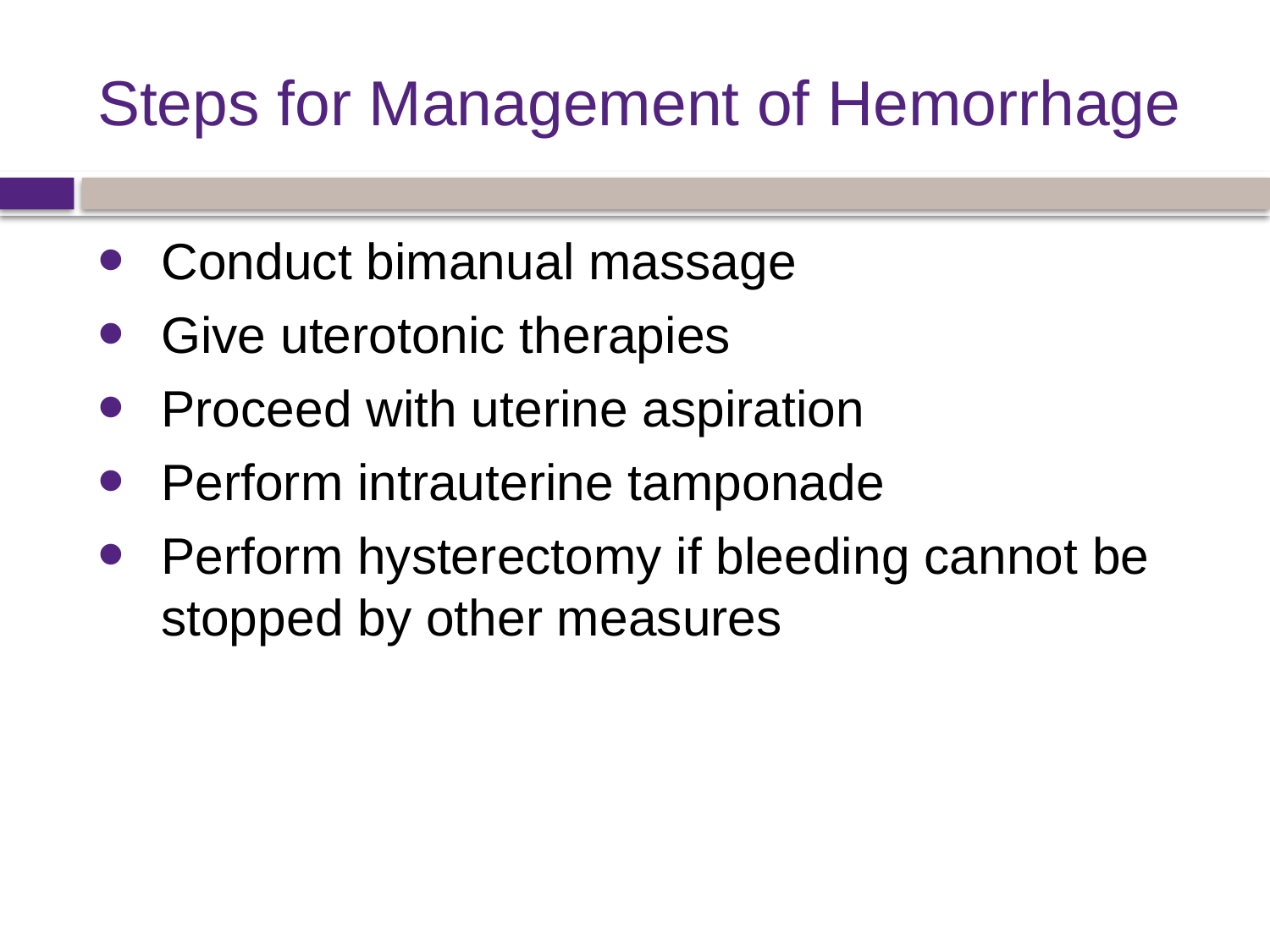

# Steps for Management of Hemorrhage
Conduct bimanual massage
Give uterotonic therapies
Proceed with uterine aspiration
Perform intrauterine tamponade
Perform hysterectomy if bleeding cannot be stopped by other measures